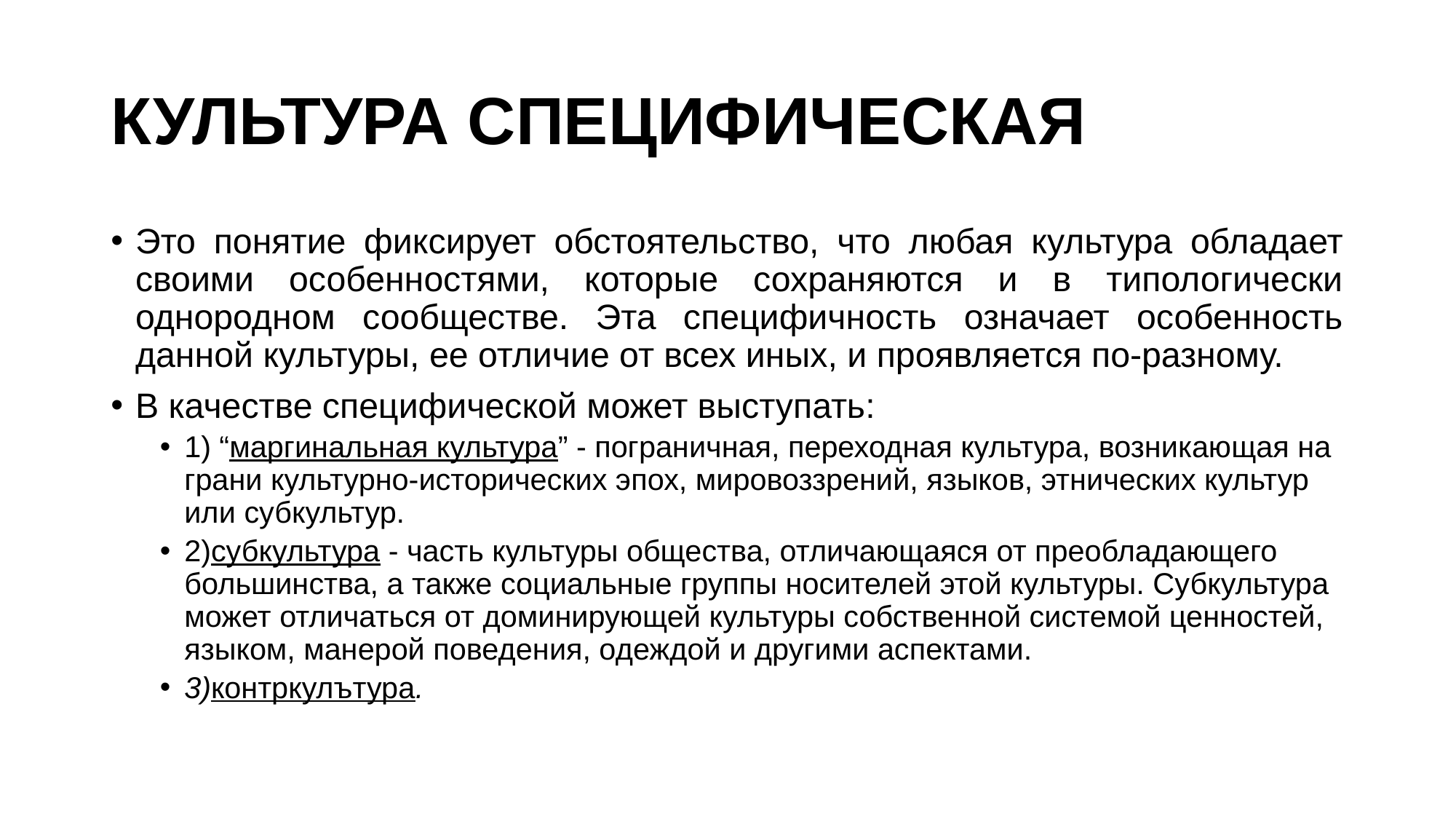

# КУЛЬТУРА СПЕЦИФИЧЕСКАЯ
Это понятие фиксирует обстоятельство, что любая культура обладает своими особенностями, которые сохраняются и в типологически однородном сообществе. Эта специфичность означает особенность данной культуры, ее отличие от всех иных, и проявляется по-разному.
В качестве специфической может выступать:
1) “маргинальная культура” - пограничная, переходная культура, возникающая на грани культурно-исторических эпох, мировоззрений, языков, этнических культур или субкультур.
2)субкультура - часть культуры общества, отличающаяся от преобладающего большинства, а также социальные группы носителей этой культуры. Субкультура может отличаться от доминирующей культуры собственной системой ценностей, языком, манерой поведения, одеждой и другими аспектами.
3)контркулътура.